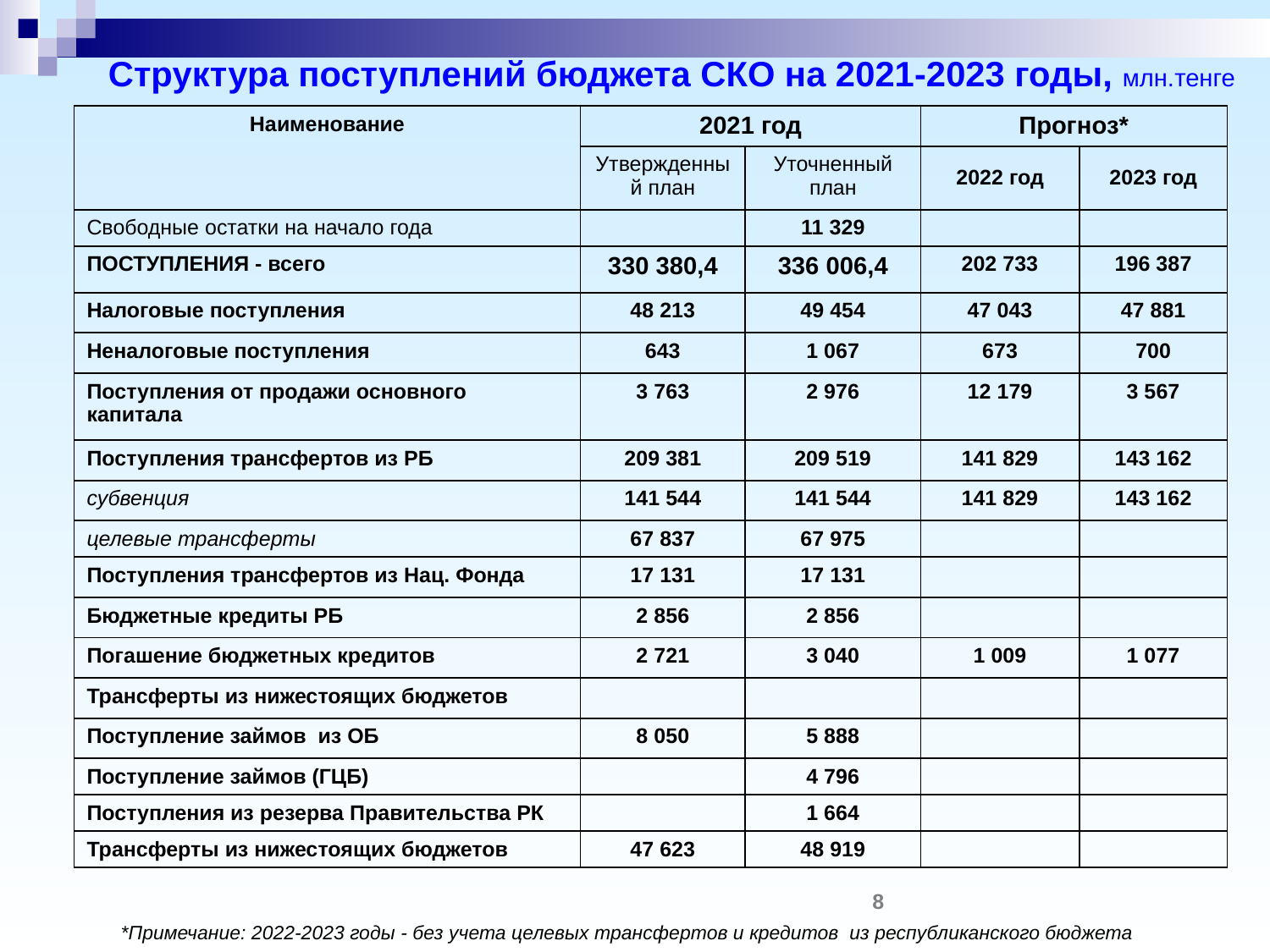

# Структура поступлений бюджета СКО на 2021-2023 годы, млн.тенге
| Наименование | 2021 год |  | Прогноз\* |  |
| --- | --- | --- | --- | --- |
|  | Утвержденный план | Уточненный план | 2022 год | 2023 год |
| Свободные остатки на начало года |  | 11 329 |  |  |
| ПОСТУПЛЕНИЯ - всего | 330 380,4 | 336 006,4 | 202 733 | 196 387 |
| Налоговые поступления | 48 213 | 49 454 | 47 043 | 47 881 |
| Неналоговые поступления | 643 | 1 067 | 673 | 700 |
| Поступления от продажи основного капитала | 3 763 | 2 976 | 12 179 | 3 567 |
| Поступления трансфертов из РБ | 209 381 | 209 519 | 141 829 | 143 162 |
| субвенция | 141 544 | 141 544 | 141 829 | 143 162 |
| целевые трансферты | 67 837 | 67 975 |  |  |
| Поступления трансфертов из Нац. Фонда | 17 131 | 17 131 |  |  |
| Бюджетные кредиты РБ | 2 856 | 2 856 |  |  |
| Погашение бюджетных кредитов | 2 721 | 3 040 | 1 009 | 1 077 |
| Трансферты из нижестоящих бюджетов |  |  |  |  |
| Поступление займов из ОБ | 8 050 | 5 888 |  |  |
| Поступление займов (ГЦБ) |  | 4 796 |  |  |
| Поступления из резерва Правительства РК |  | 1 664 |  |  |
| Трансферты из нижестоящих бюджетов | 47 623 | 48 919 |  |  |
8
*Примечание: 2022-2023 годы - без учета целевых трансфертов и кредитов  из республиканского бюджета